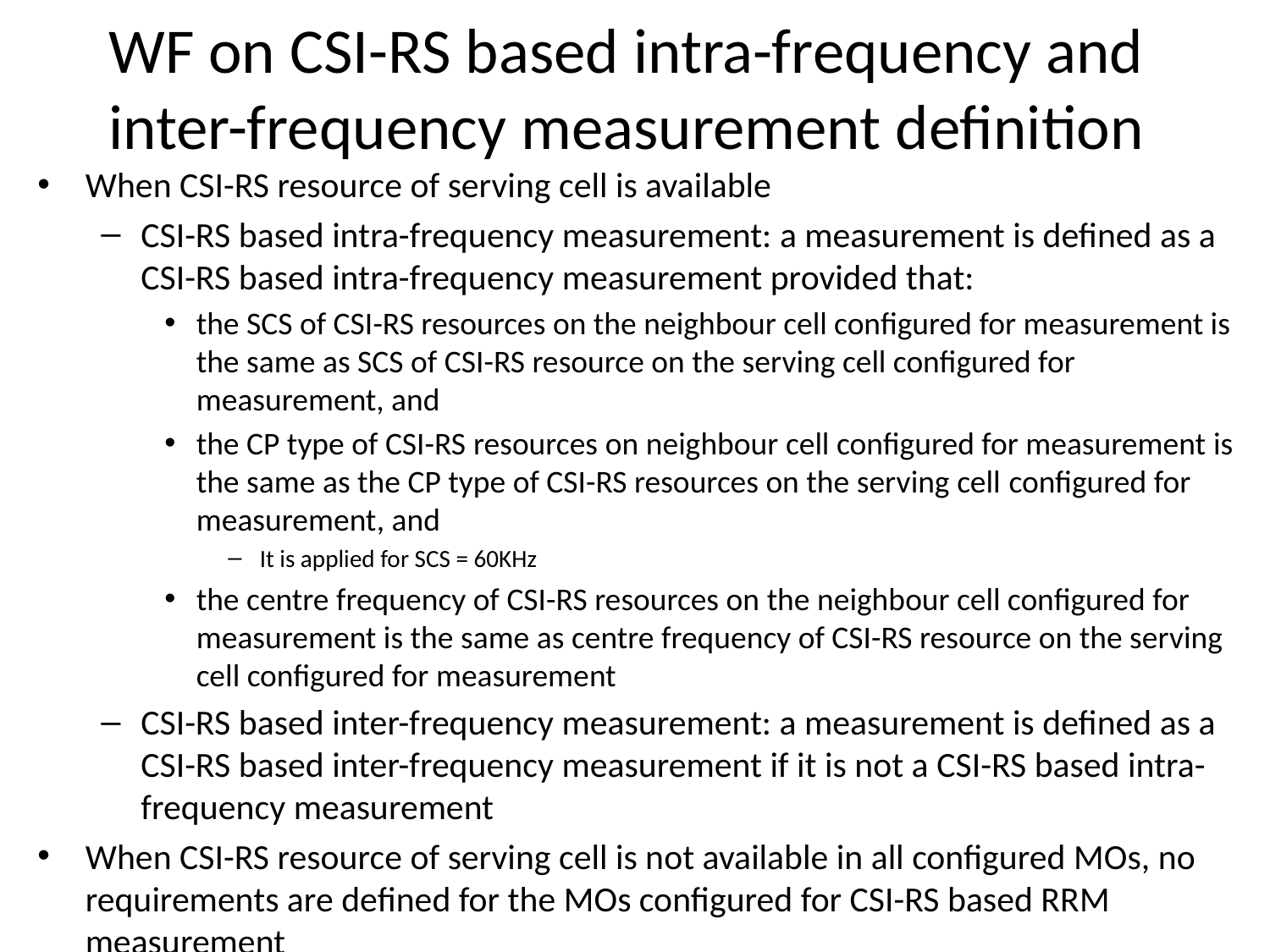

# WF on CSI-RS based intra-frequency and inter-frequency measurement definition
When CSI-RS resource of serving cell is available
CSI-RS based intra-frequency measurement: a measurement is defined as a CSI-RS based intra-frequency measurement provided that:
the SCS of CSI-RS resources on the neighbour cell configured for measurement is the same as SCS of CSI-RS resource on the serving cell configured for measurement, and
the CP type of CSI-RS resources on neighbour cell configured for measurement is the same as the CP type of CSI-RS resources on the serving cell configured for measurement, and
It is applied for SCS = 60KHz
the centre frequency of CSI-RS resources on the neighbour cell configured for measurement is the same as centre frequency of CSI-RS resource on the serving cell configured for measurement
CSI-RS based inter-frequency measurement: a measurement is defined as a CSI-RS based inter-frequency measurement if it is not a CSI-RS based intra-frequency measurement
When CSI-RS resource of serving cell is not available in all configured MOs, no requirements are defined for the MOs configured for CSI-RS based RRM measurement